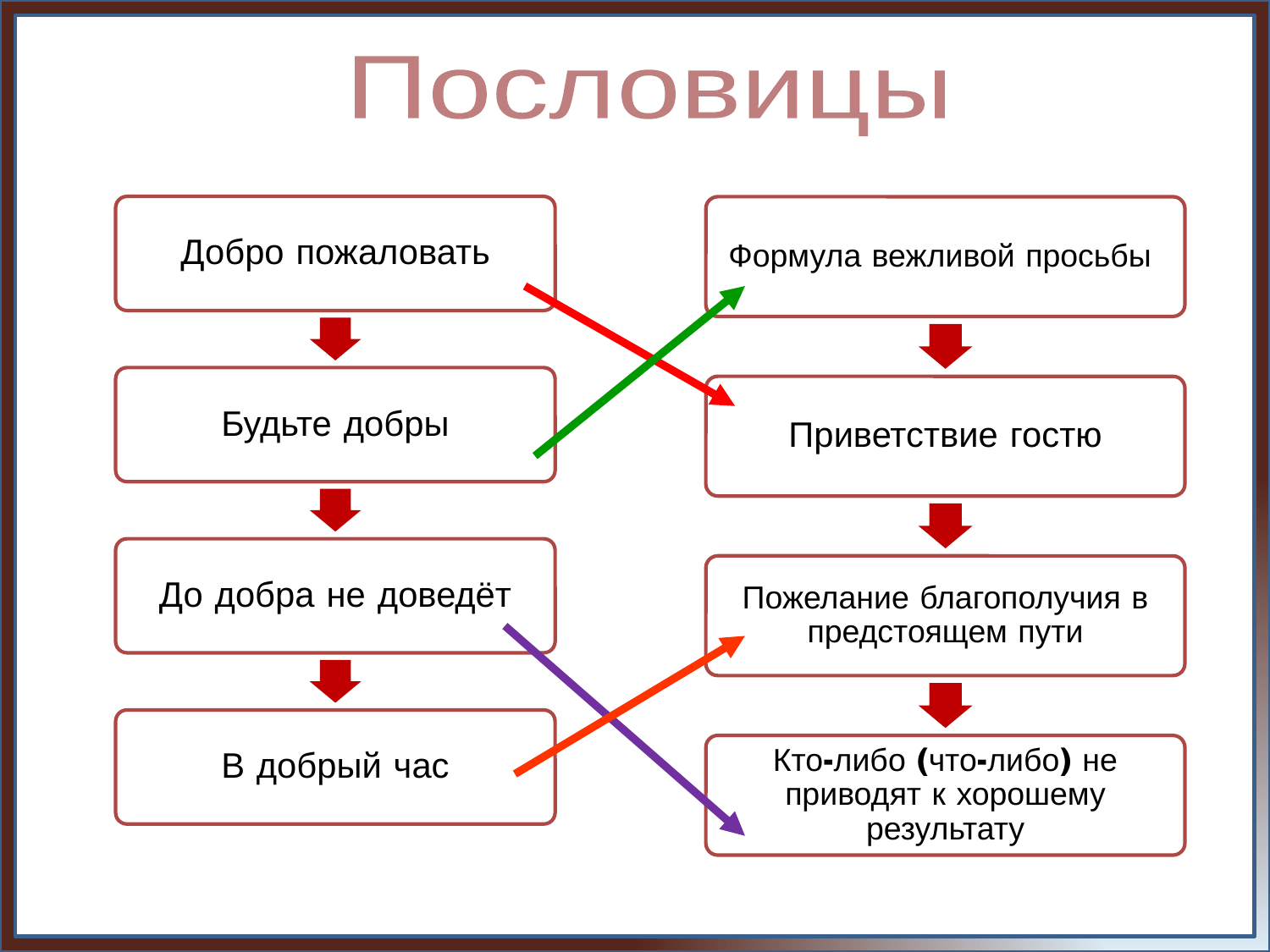

Пословицы
Добро пожаловать

Будьте добры

До добра не доведёт

В добрый час
Формула вежливой просьбы

Приветствие гостю

Пожелание благополучия в предстоящем пути

Кто-либо (что-либо) не приводят к хорошему результату